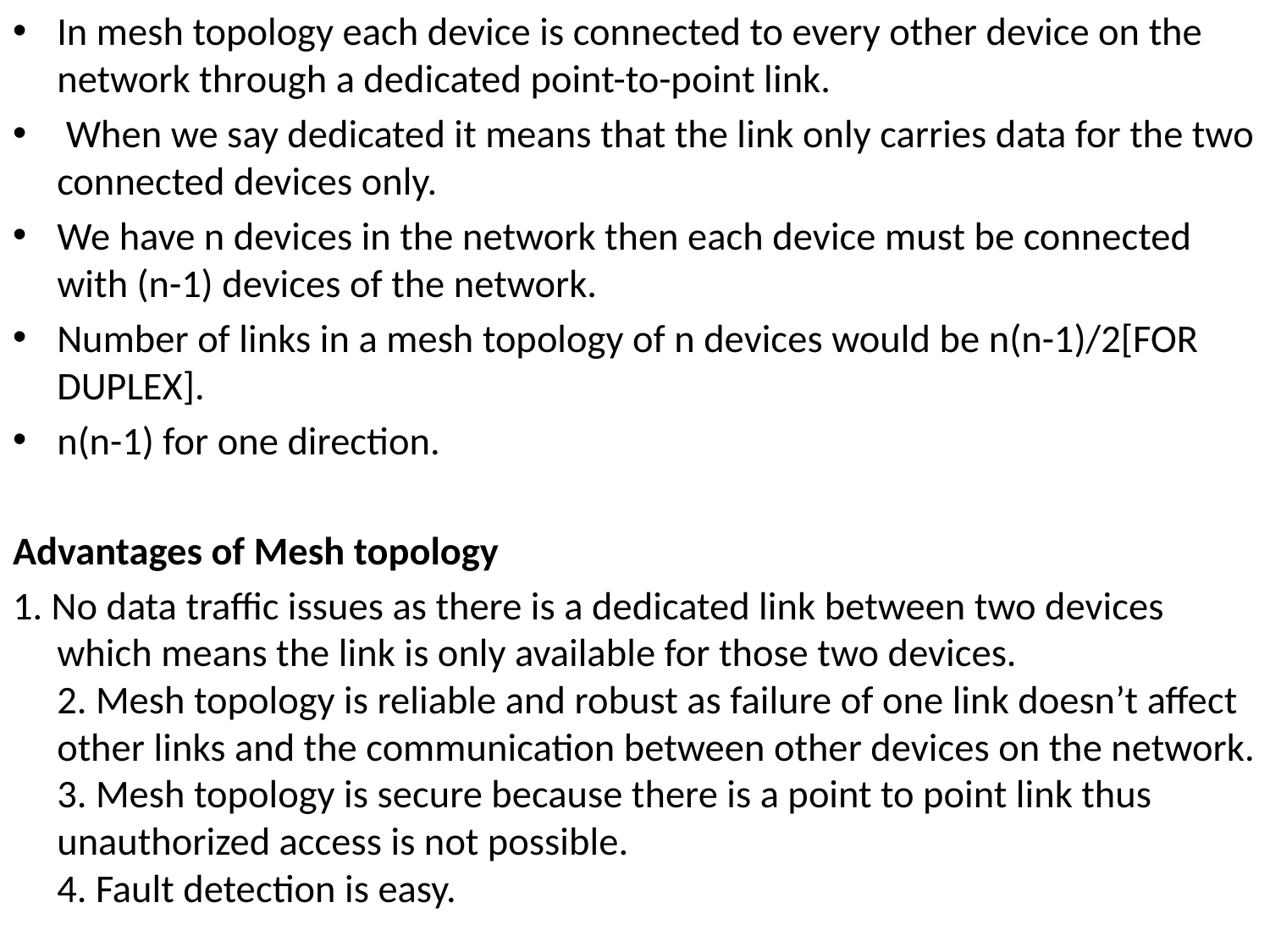

In mesh topology each device is connected to every other device on the network through a dedicated point-to-point link.
 When we say dedicated it means that the link only carries data for the two connected devices only.
We have n devices in the network then each device must be connected with (n-1) devices of the network.
Number of links in a mesh topology of n devices would be n(n-1)/2[FOR DUPLEX].
n(n-1) for one direction.

Advantages of Mesh topology
1. No data traffic issues as there is a dedicated link between two devices which means the link is only available for those two devices.
2. Mesh topology is reliable and robust as failure of one link doesn’t affect other links and the communication between other devices on the network.
3. Mesh topology is secure because there is a point to point link thus unauthorized access is not possible.
4. Fault detection is easy.

#